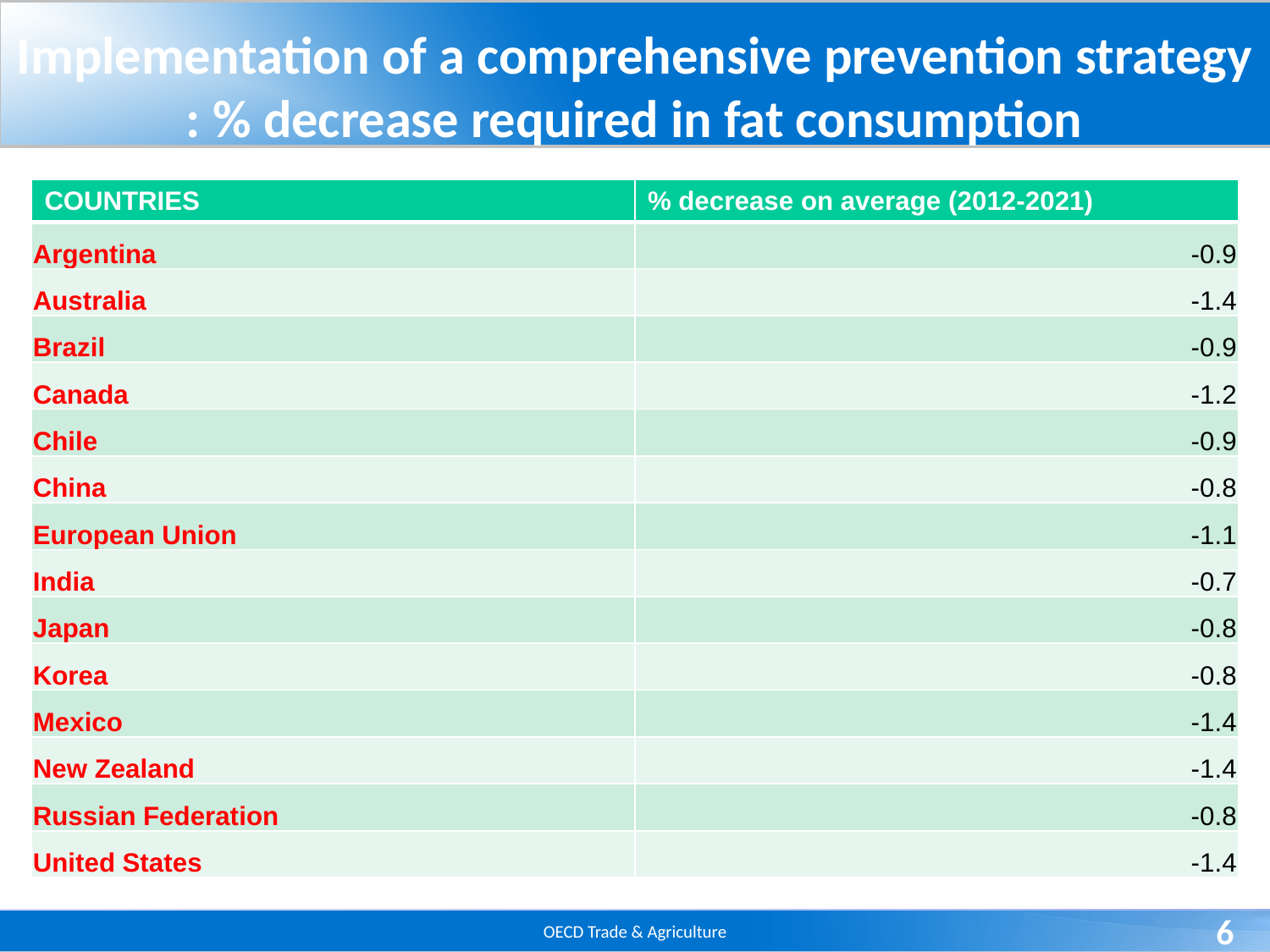

# Implementation of a comprehensive prevention strategy : % decrease required in fat consumption
| COUNTRIES | % decrease on average (2012-2021) |
| --- | --- |
| Argentina | -0.9 |
| Australia | -1.4 |
| Brazil | -0.9 |
| Canada | -1.2 |
| Chile | -0.9 |
| China | -0.8 |
| European Union | -1.1 |
| India | -0.7 |
| Japan | -0.8 |
| Korea | -0.8 |
| Mexico | -1.4 |
| New Zealand | -1.4 |
| Russian Federation | -0.8 |
| United States | -1.4 |